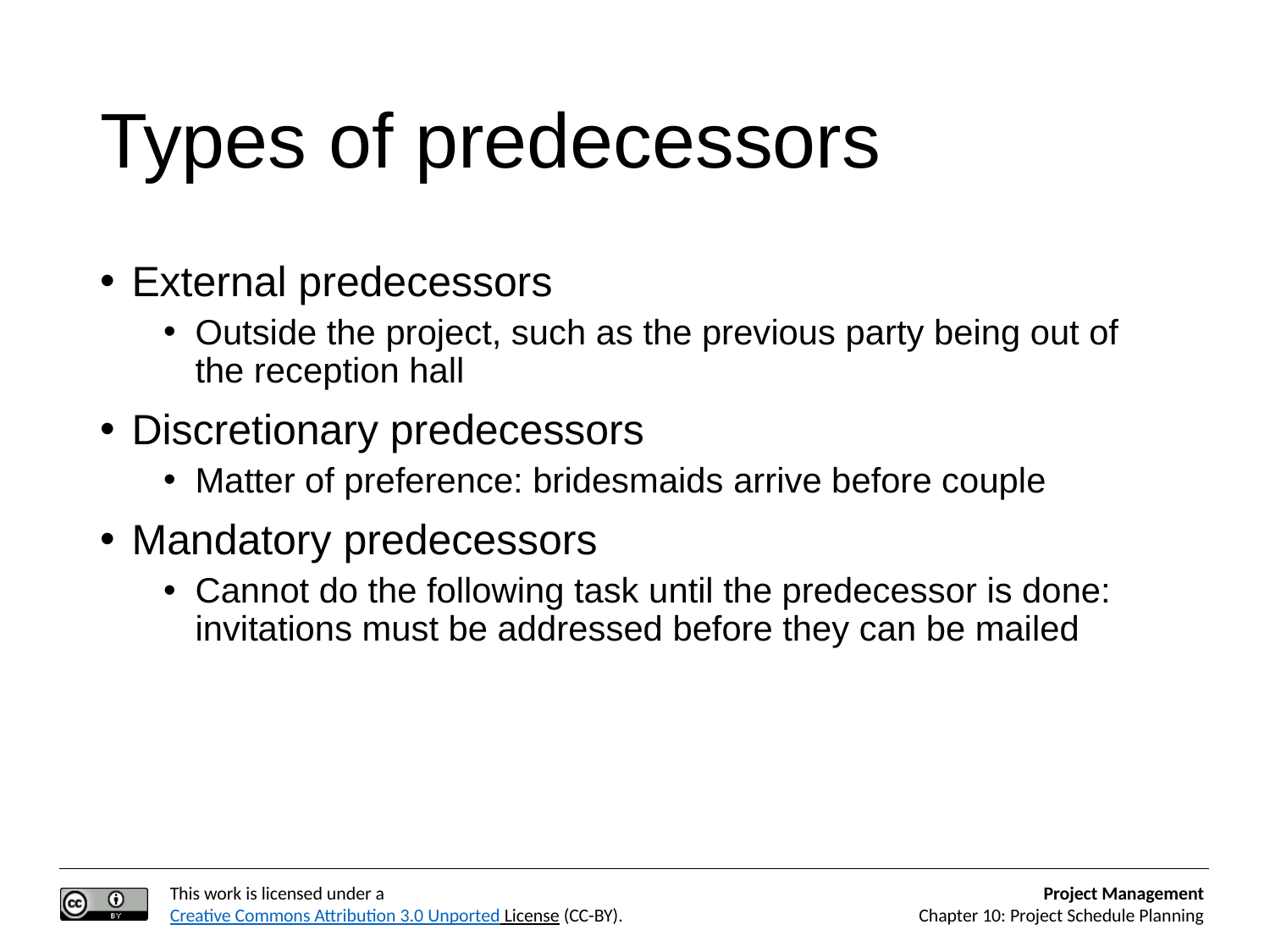

# Types of predecessors
External predecessors
Outside the project, such as the previous party being out of the reception hall
Discretionary predecessors
Matter of preference: bridesmaids arrive before couple
Mandatory predecessors
Cannot do the following task until the predecessor is done: invitations must be addressed before they can be mailed